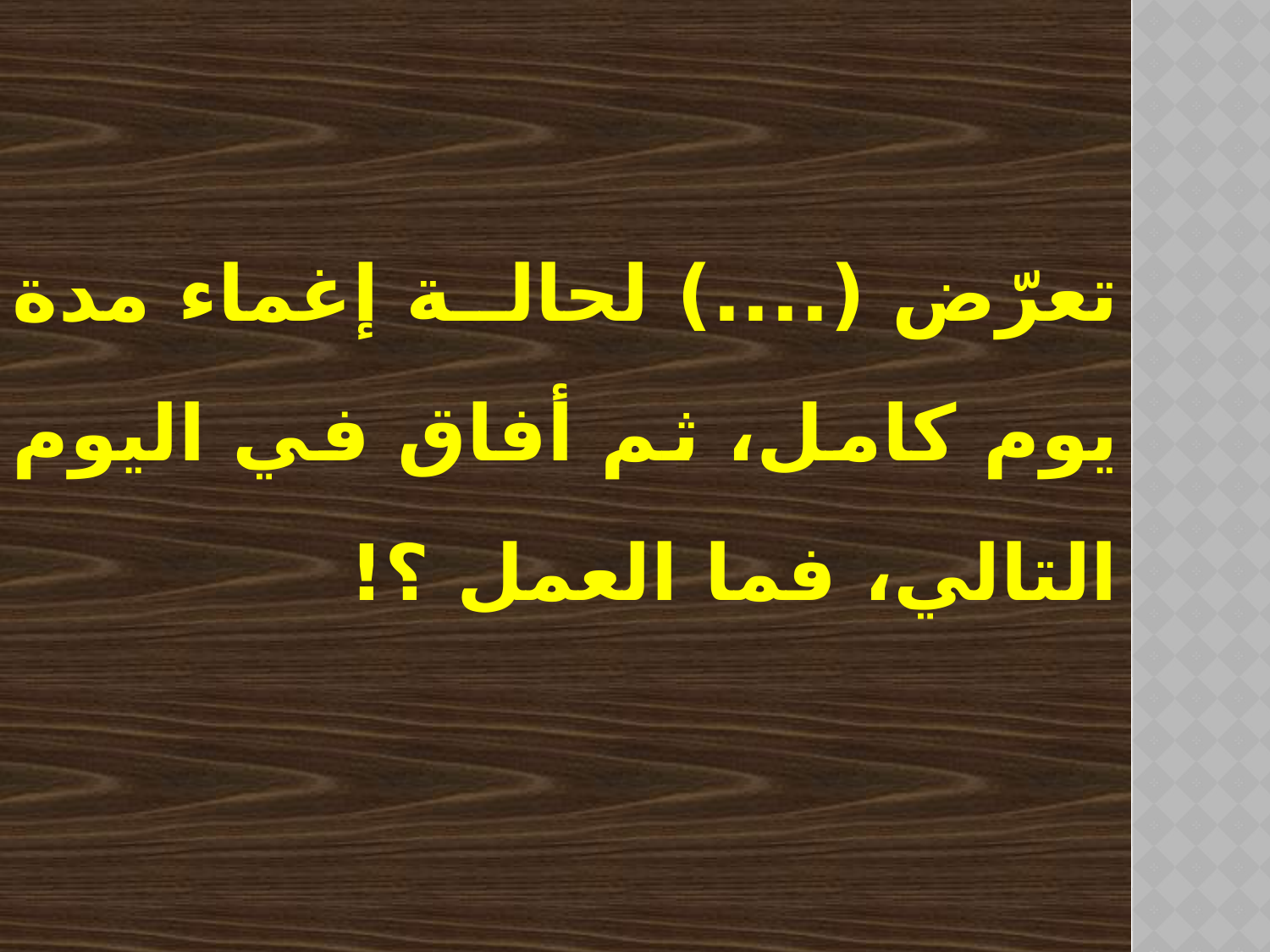

تعرّض (....) لحالة إغماء مدة يوم كامل، ثم أفاق في اليوم التالي، فما العمل ؟!